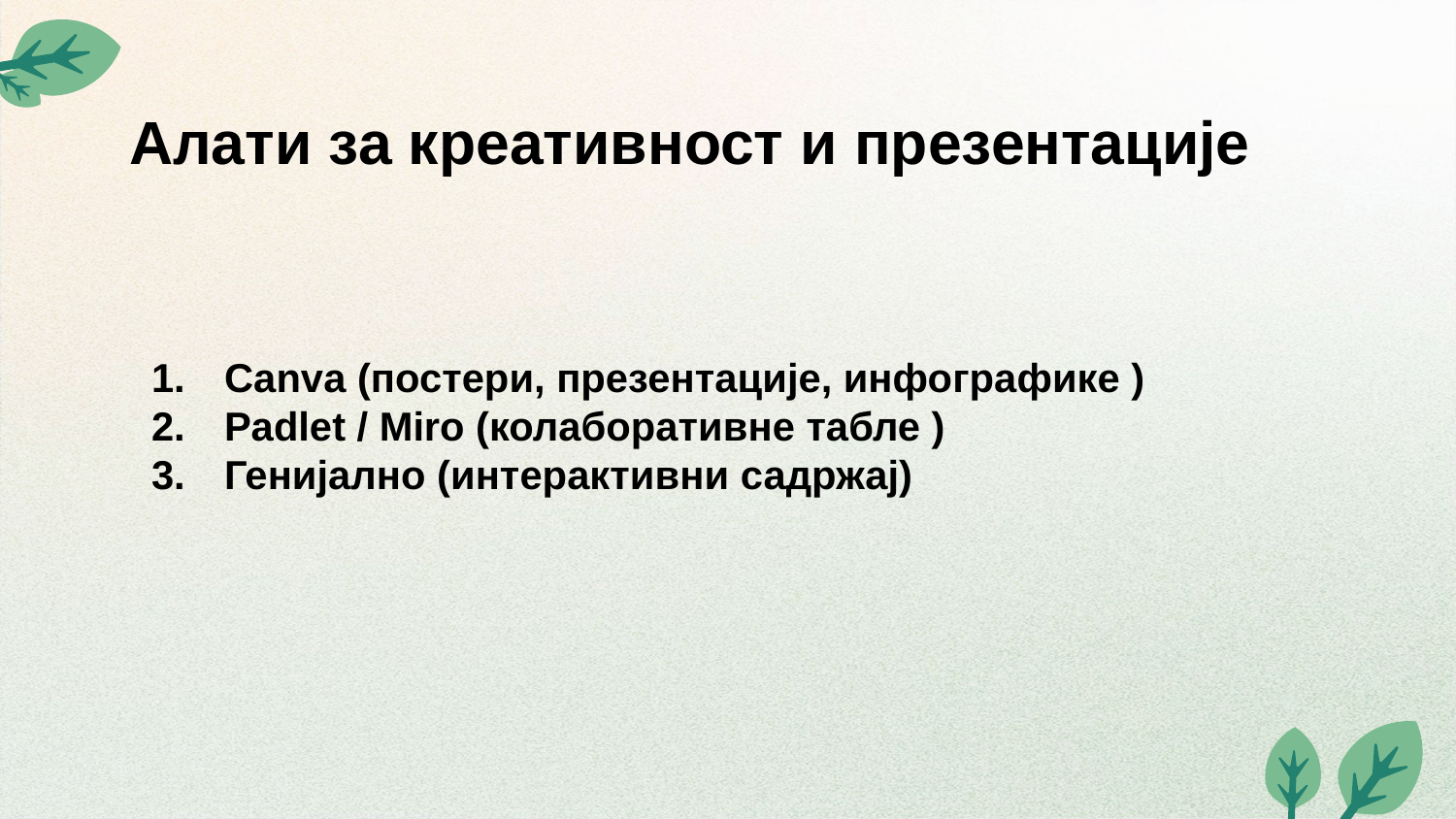

# Алати за креативност и презентације
Canva (постери, презентације, инфографике )
Padlet / Miro (колаборативне табле )
Генијално (интерактивни садржај)